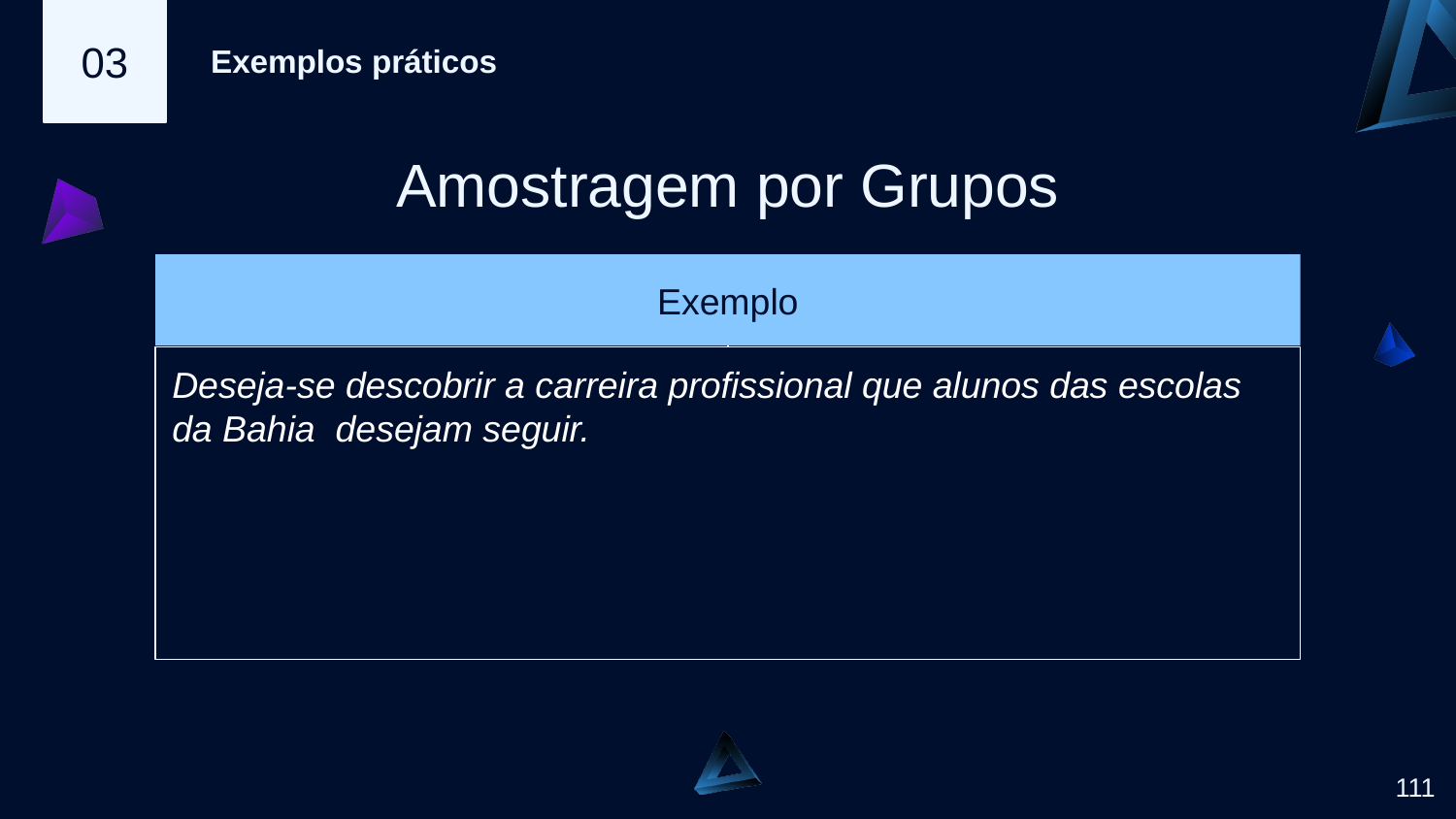

03
Exemplos práticos
Amostragem por Grupos
# Exemplo
Deseja-se descobrir a carreira profissional que alunos das escolas da Bahia  desejam seguir.
111